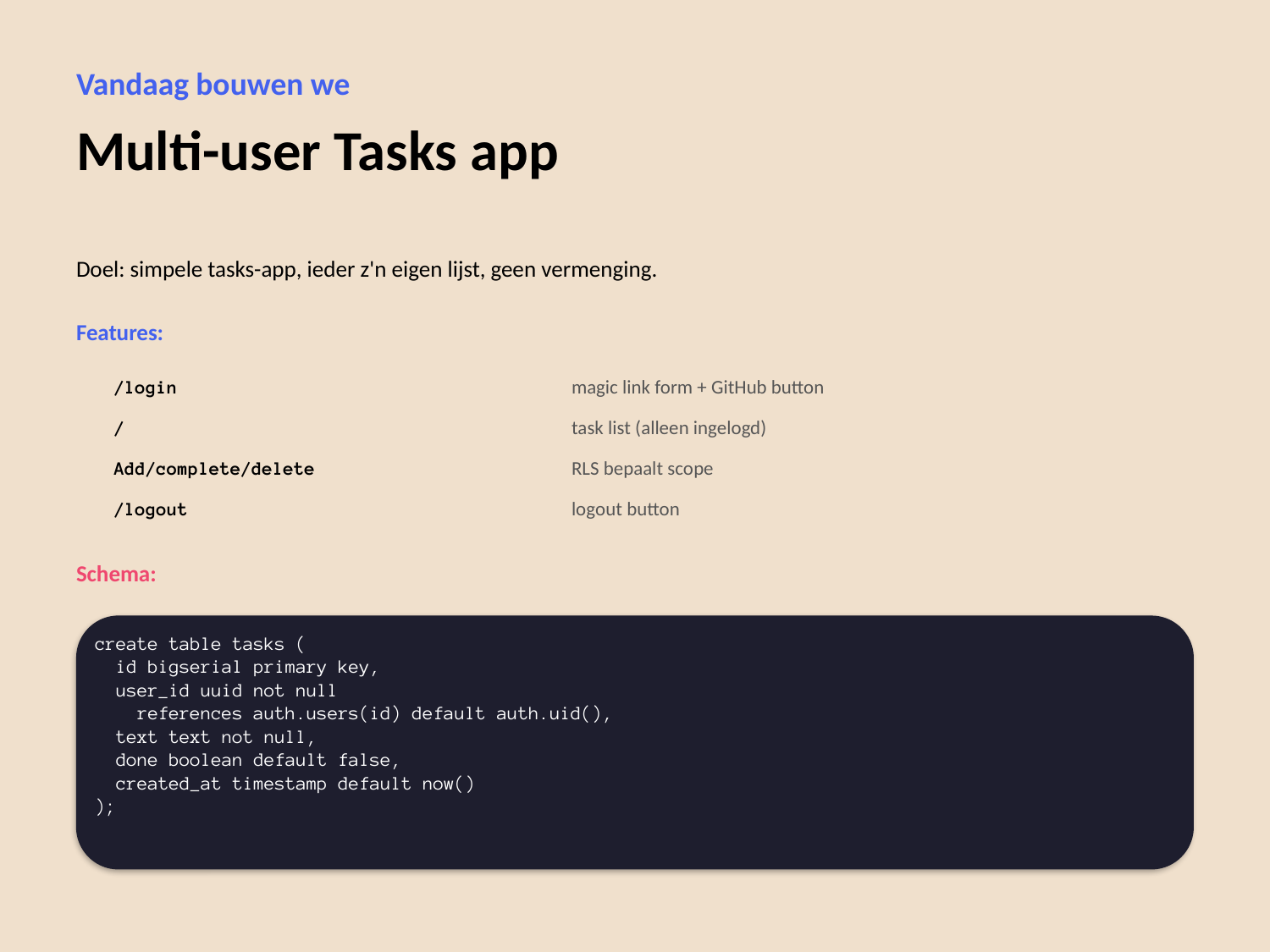

Vandaag bouwen we
Multi-user Tasks app
Doel: simpele tasks-app, ieder z'n eigen lijst, geen vermenging.
Features:
/login
magic link form + GitHub button
/
task list (alleen ingelogd)
Add/complete/delete
RLS bepaalt scope
/logout
logout button
Schema:

create table tasks (
  id bigserial primary key,
  user_id uuid not null
    references auth.users(id) default auth.uid(),
  text text not null,
  done boolean default false,
  created_at timestamp default now()
);